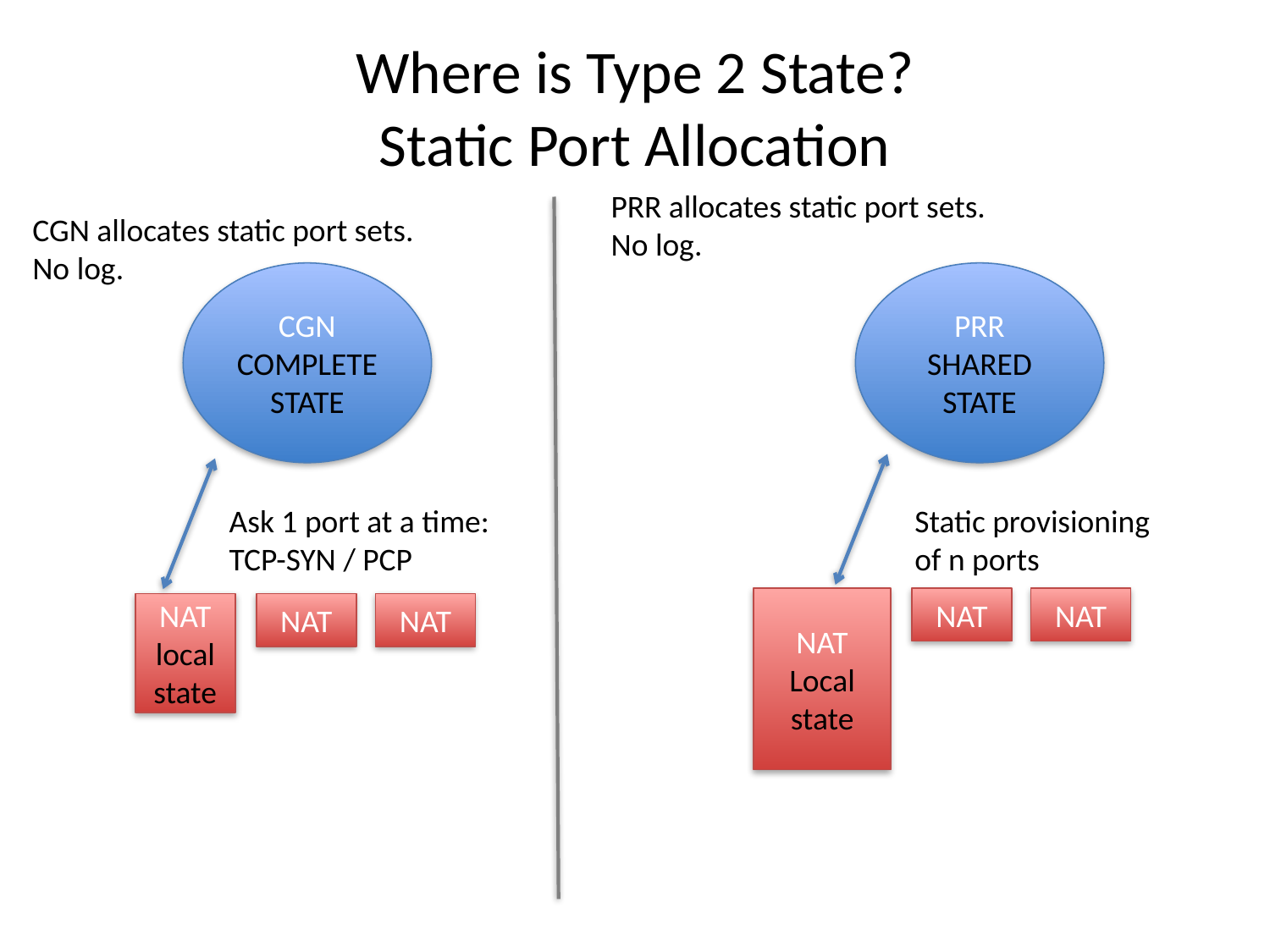

# Where is Type 2 State? Static Port Allocation
PRR allocates static port sets.
No log.
CGN allocates static port sets.
No log.
CGN
COMPLETE
STATE
PRR
SHARED
STATE
Ask 1 port at a time:
TCP-SYN / PCP
Static provisioning
of n ports
NAT
Local
state
NAT
NAT
NAT
local
state
NAT
NAT